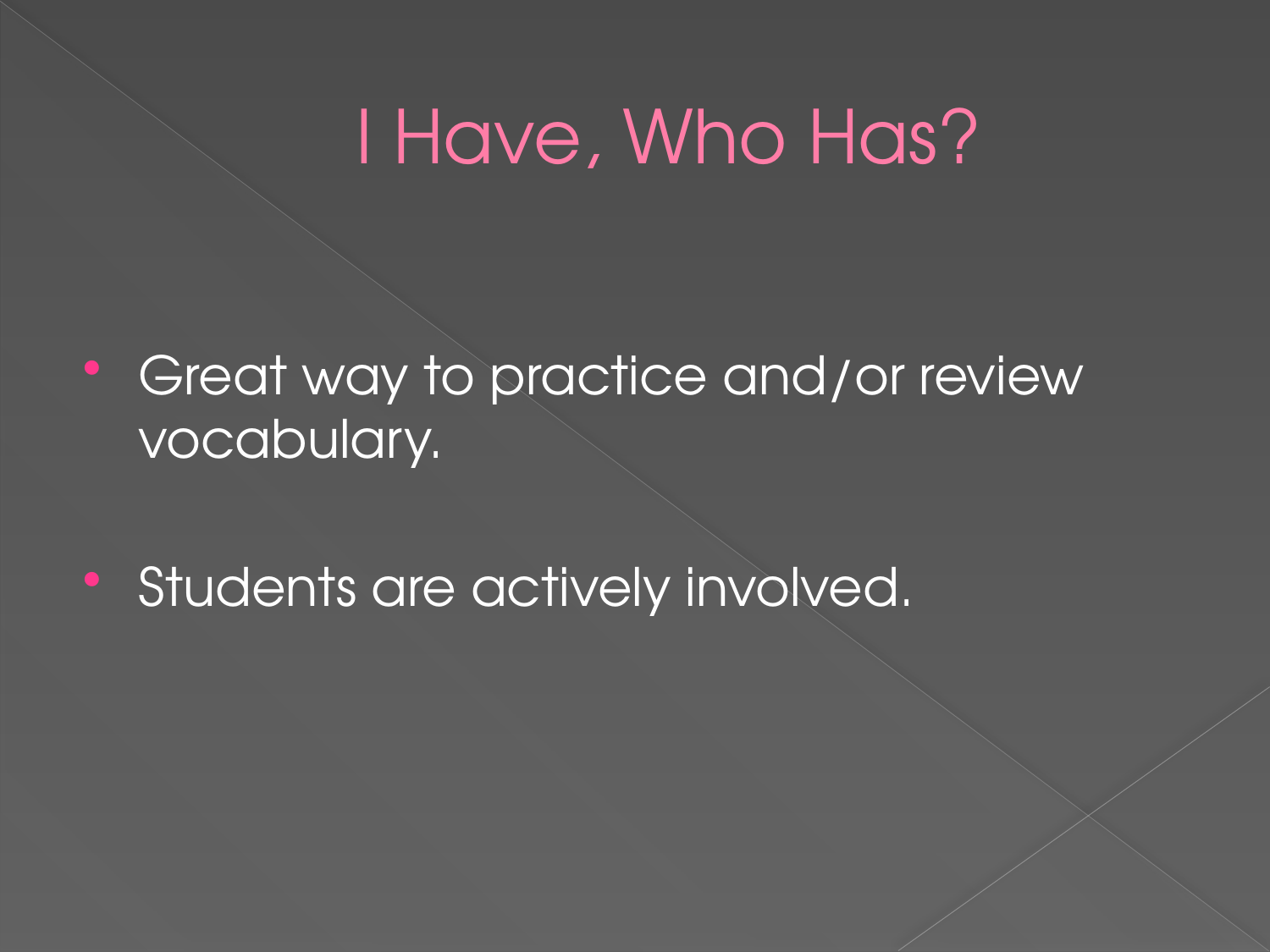

# I Have, Who Has?

Great way to practice and/or review vocabulary.

Students are actively involved.